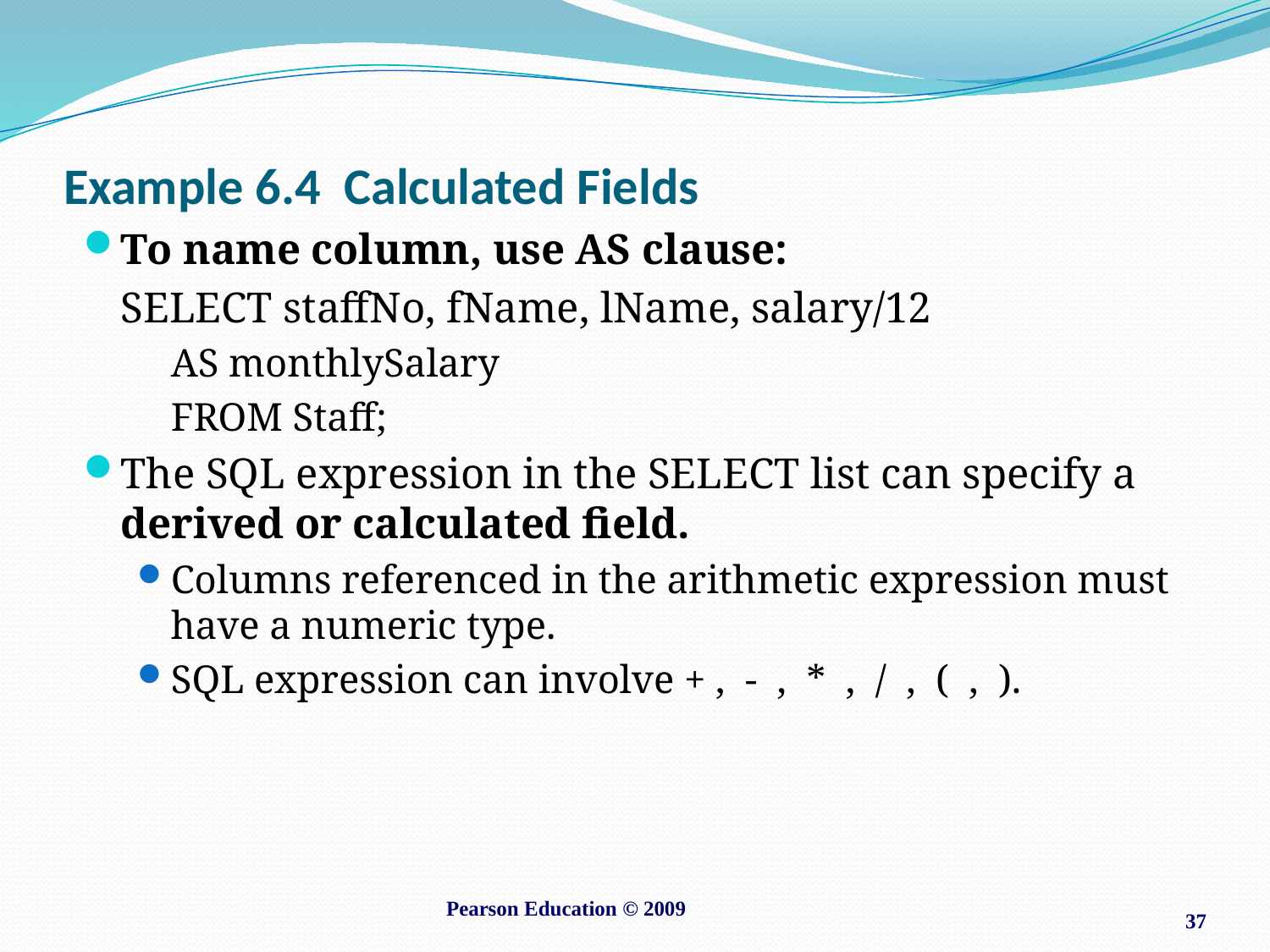

# Example 6.4  Calculated Fields
To name column, use AS clause:
	SELECT staffNo, fName, lName, salary/12
				AS monthlySalary
		FROM Staff;
The SQL expression in the SELECT list can specify a derived or calculated field.
Columns referenced in the arithmetic expression must have a numeric type.
SQL expression can involve + ,  -  ,  *  ,  /  ,  (  ,  ).

37
Pearson Education © 2009